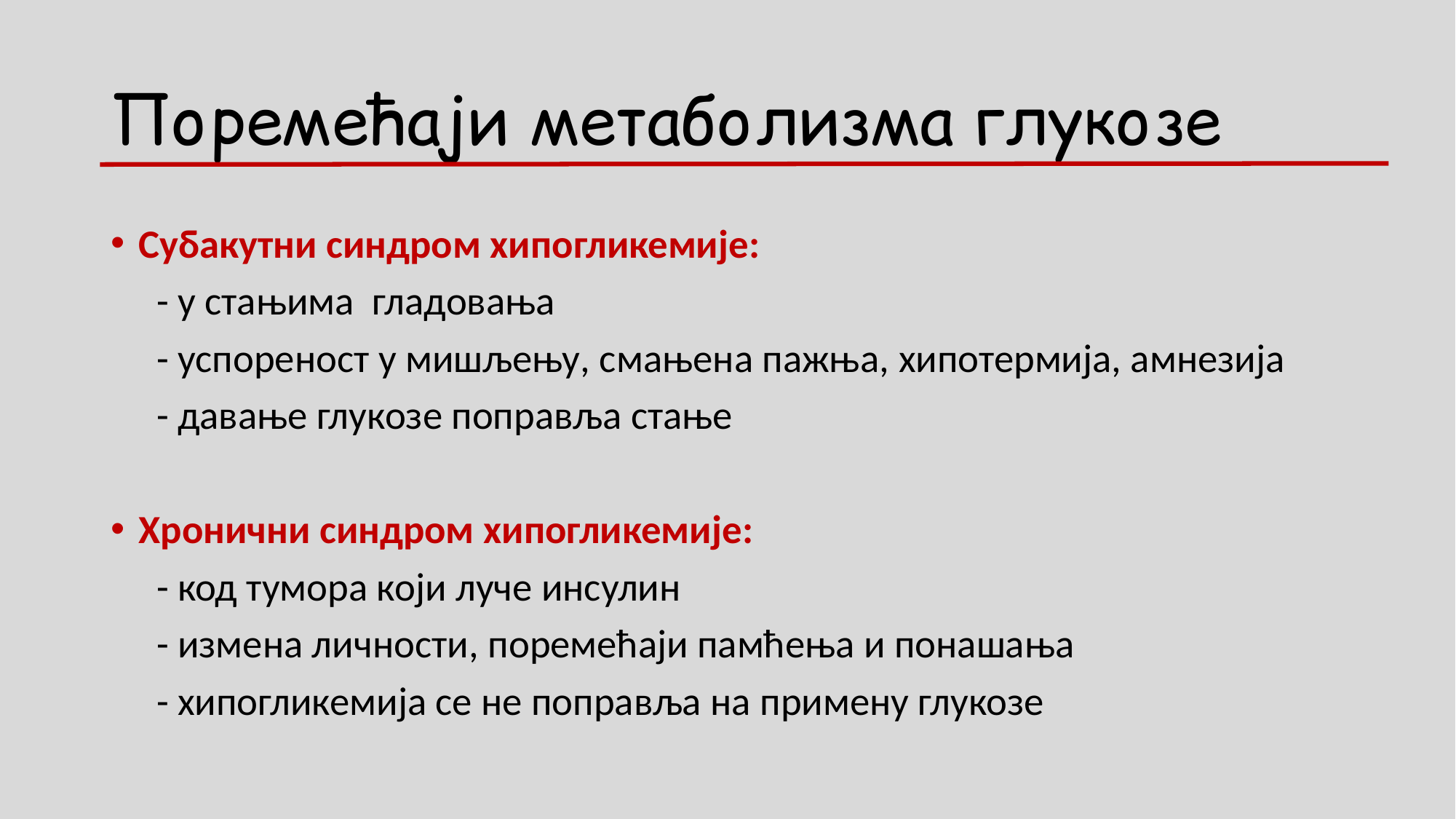

# Поремећаји метаболизма глукозе
Субакутни синдром хипогликемије:
     - у стањима  гладовања
     - успореност у мишљењу, смањена пажња, хипотермија, амнезија
     - давање глукозе поправља стање

Хронични синдром хипогликемије:
     - код тумора који луче инсулин
     - измена личности, поремећаји памћења и понашања
     - хипогликемија се не поправља на примену глукозе